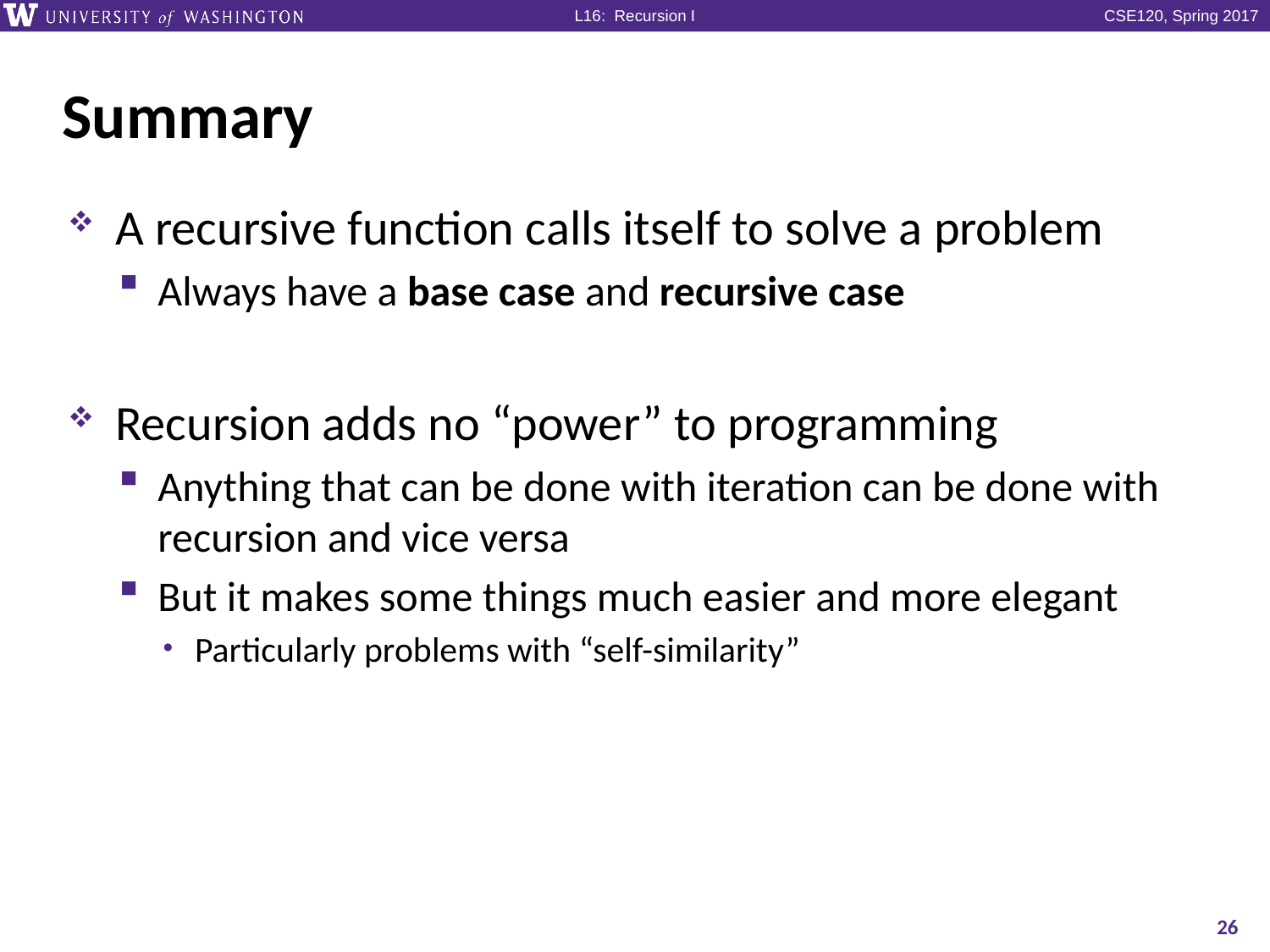

# Summary
A recursive function calls itself to solve a problem
Always have a base case and recursive case

Recursion adds no “power” to programming
Anything that can be done with iteration can be done with recursion and vice versa
But it makes some things much easier and more elegant
Particularly problems with “self-similarity”

26